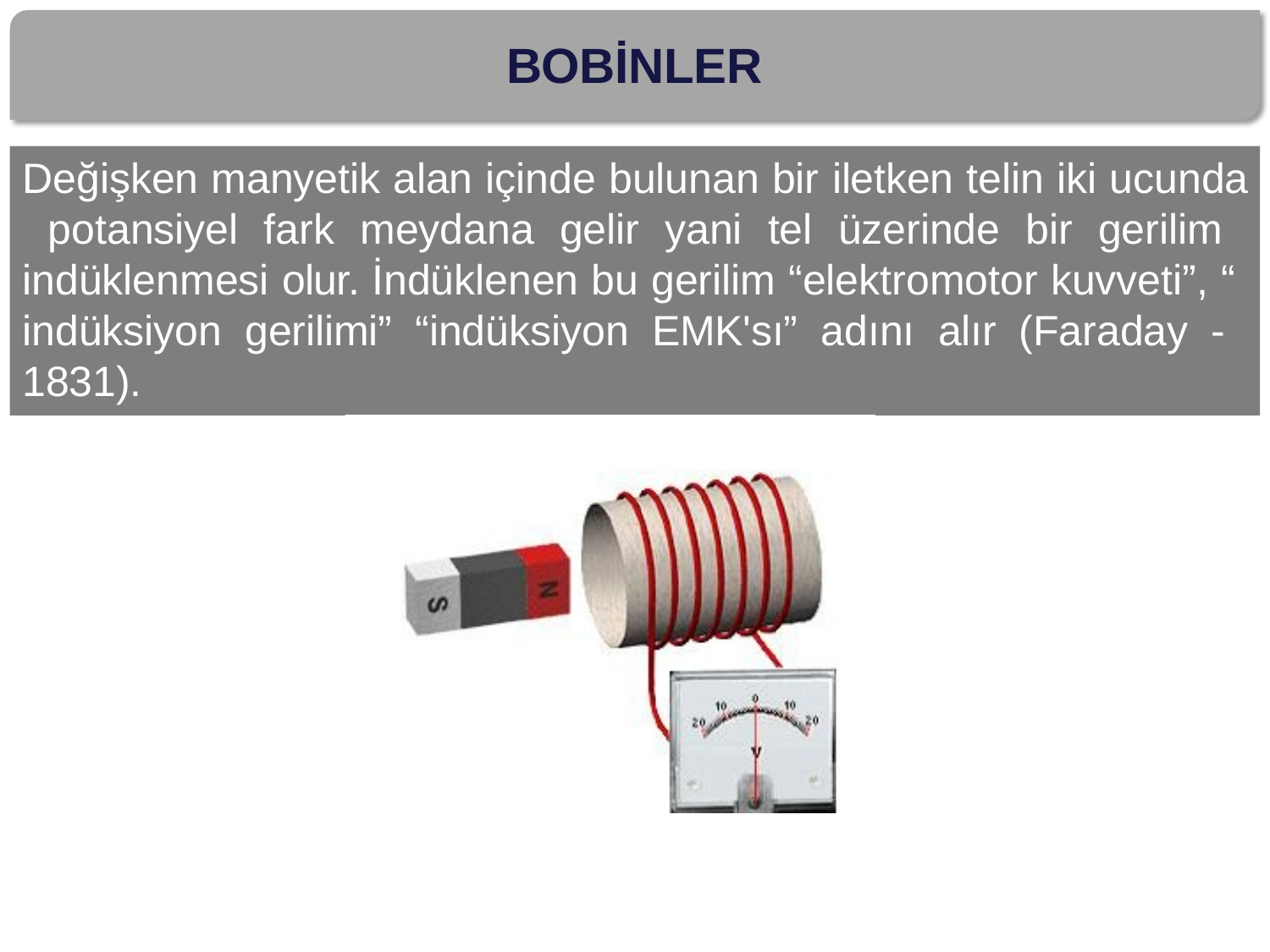

# BOBİNLER

Değişken manyetik alan içinde bulunan bir iletken telin iki ucunda  potansiyel fark meydana gelir yani tel üzerinde bir gerilim  indüklenmesi olur. İndüklenen bu gerilim “elektromotor kuvveti”, “  indüksiyon gerilimi” “indüksiyon EMK'sı” adını alır (Faraday -  1831).